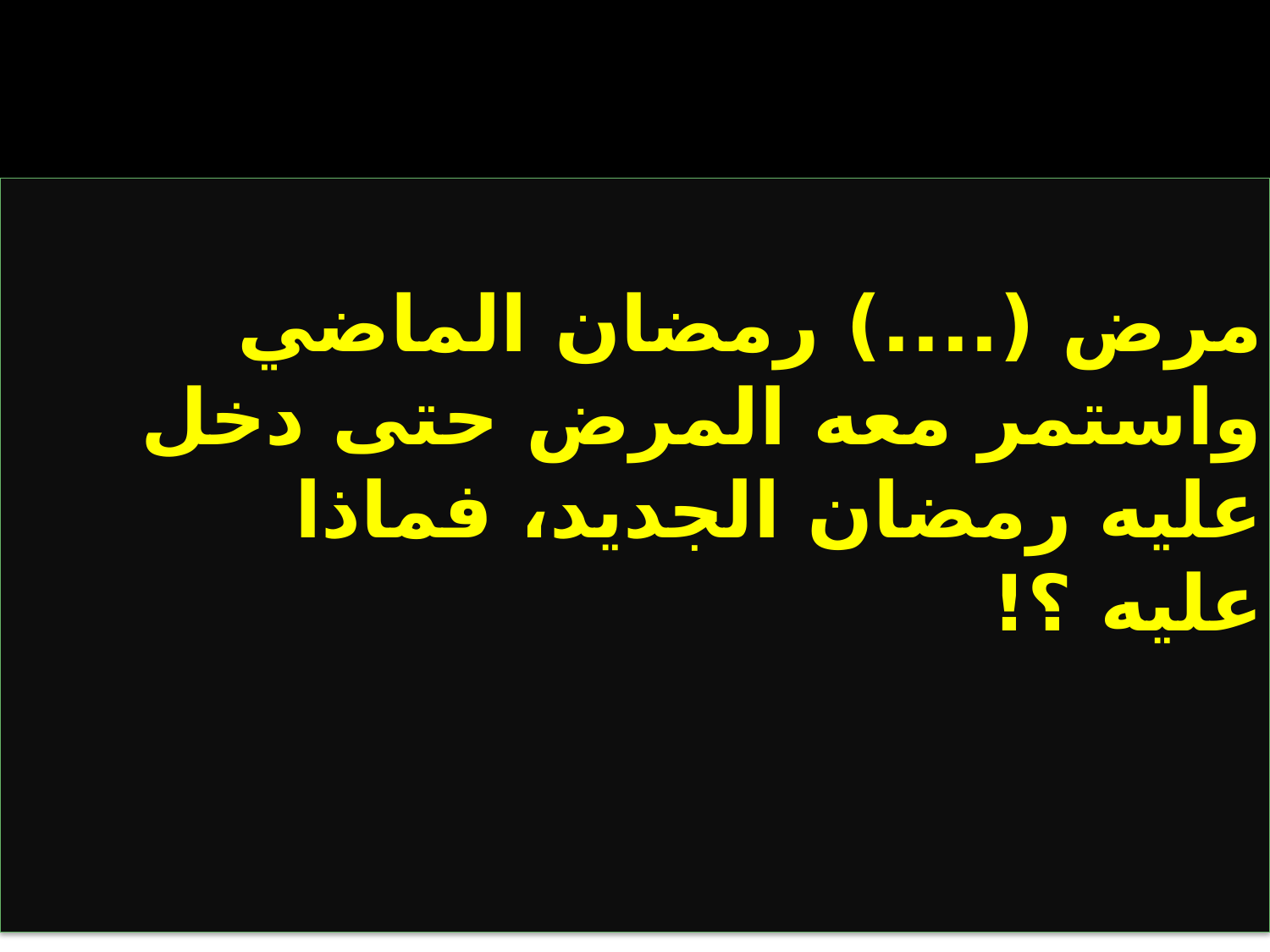

# مرض (....) رمضان الماضي واستمر معه المرض حتى دخل عليه رمضان الجديد، فماذا عليه ؟!